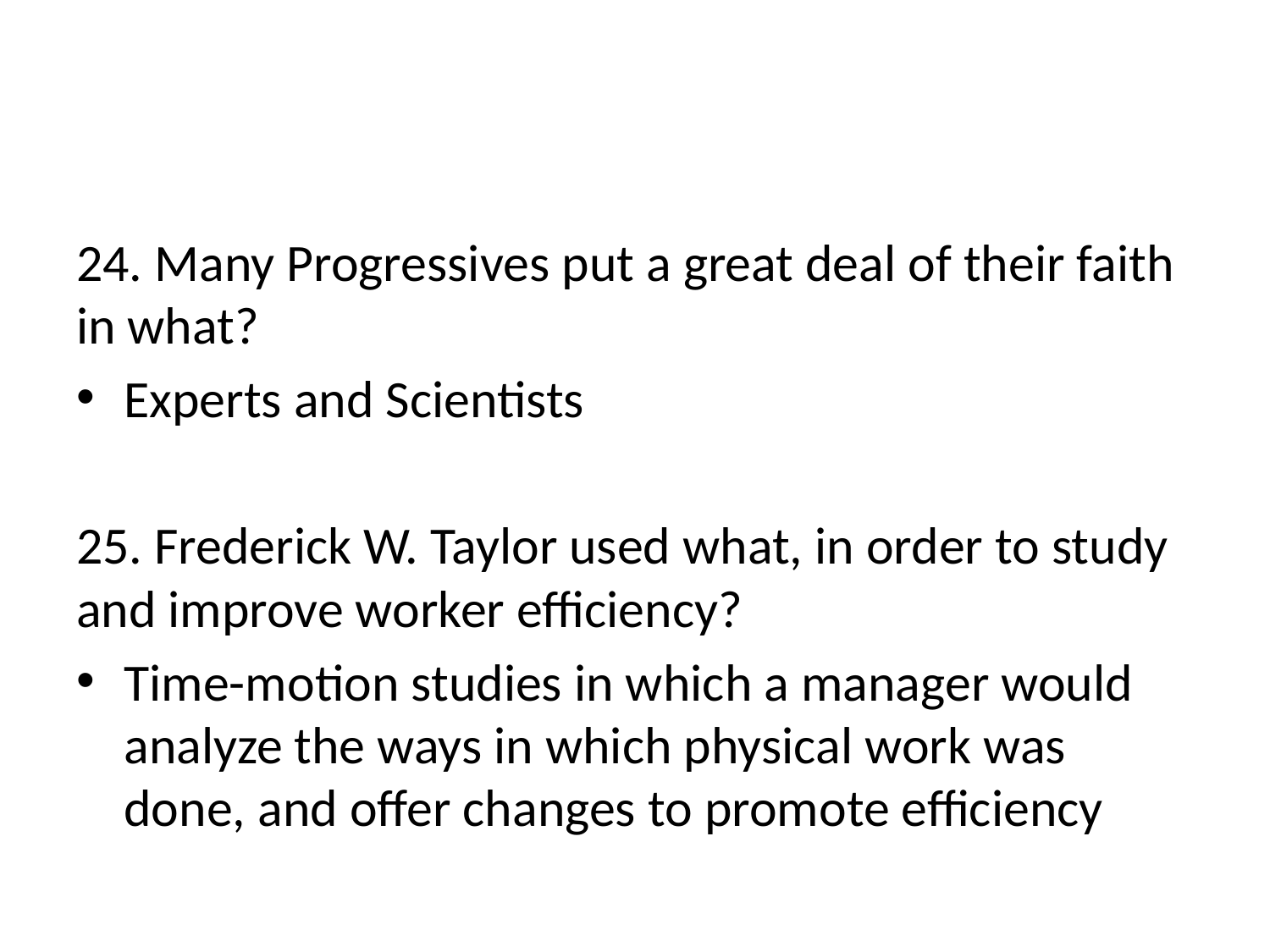

#
24. Many Progressives put a great deal of their faith in what?
Experts and Scientists

25. Frederick W. Taylor used what, in order to study and improve worker efficiency?
Time-motion studies in which a manager would analyze the ways in which physical work was done, and offer changes to promote efficiency